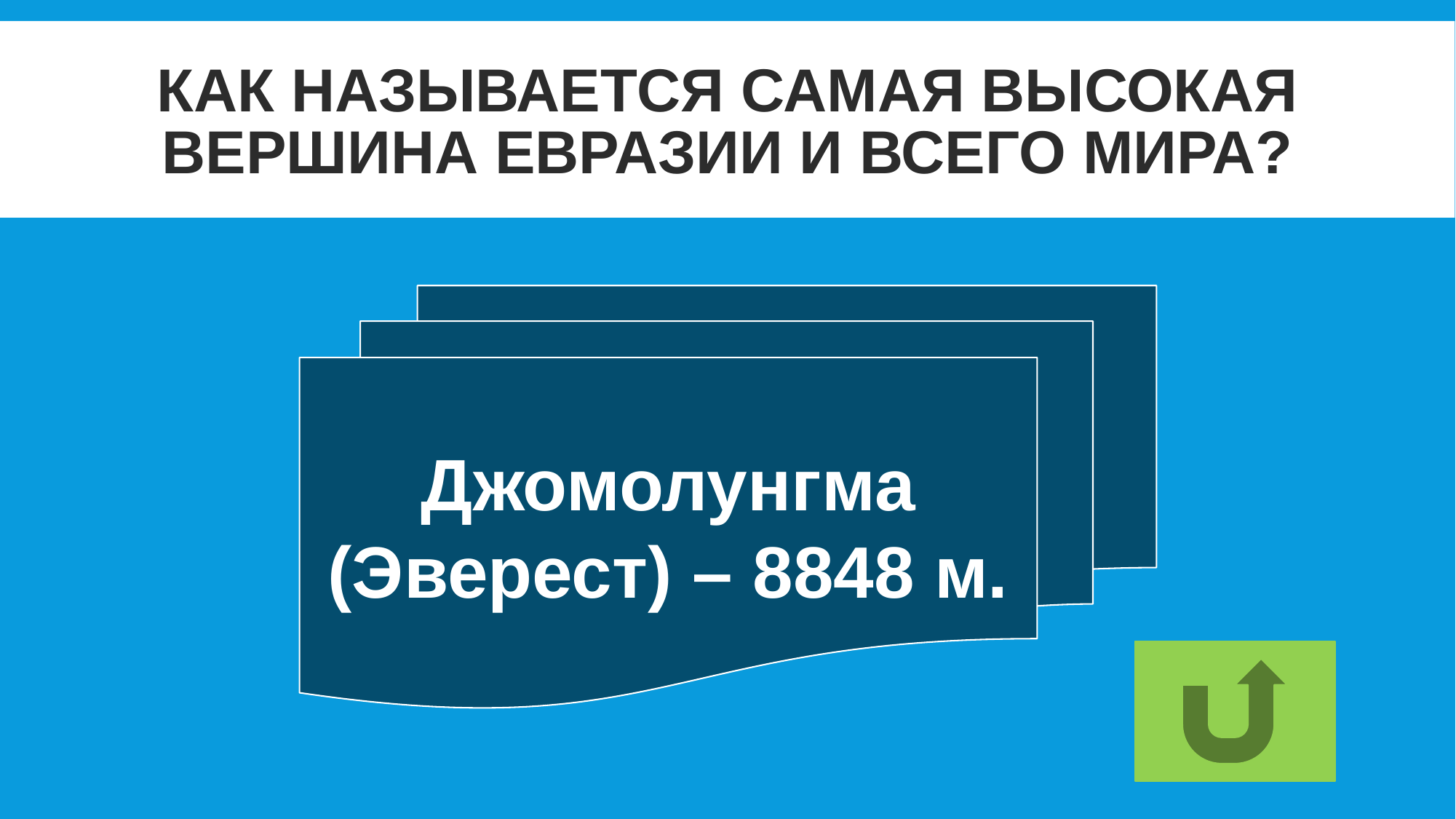

# Как называется самая высокая вершина Евразии и всего мира?

Джомолунгма
(Эверест) – 8848 м.